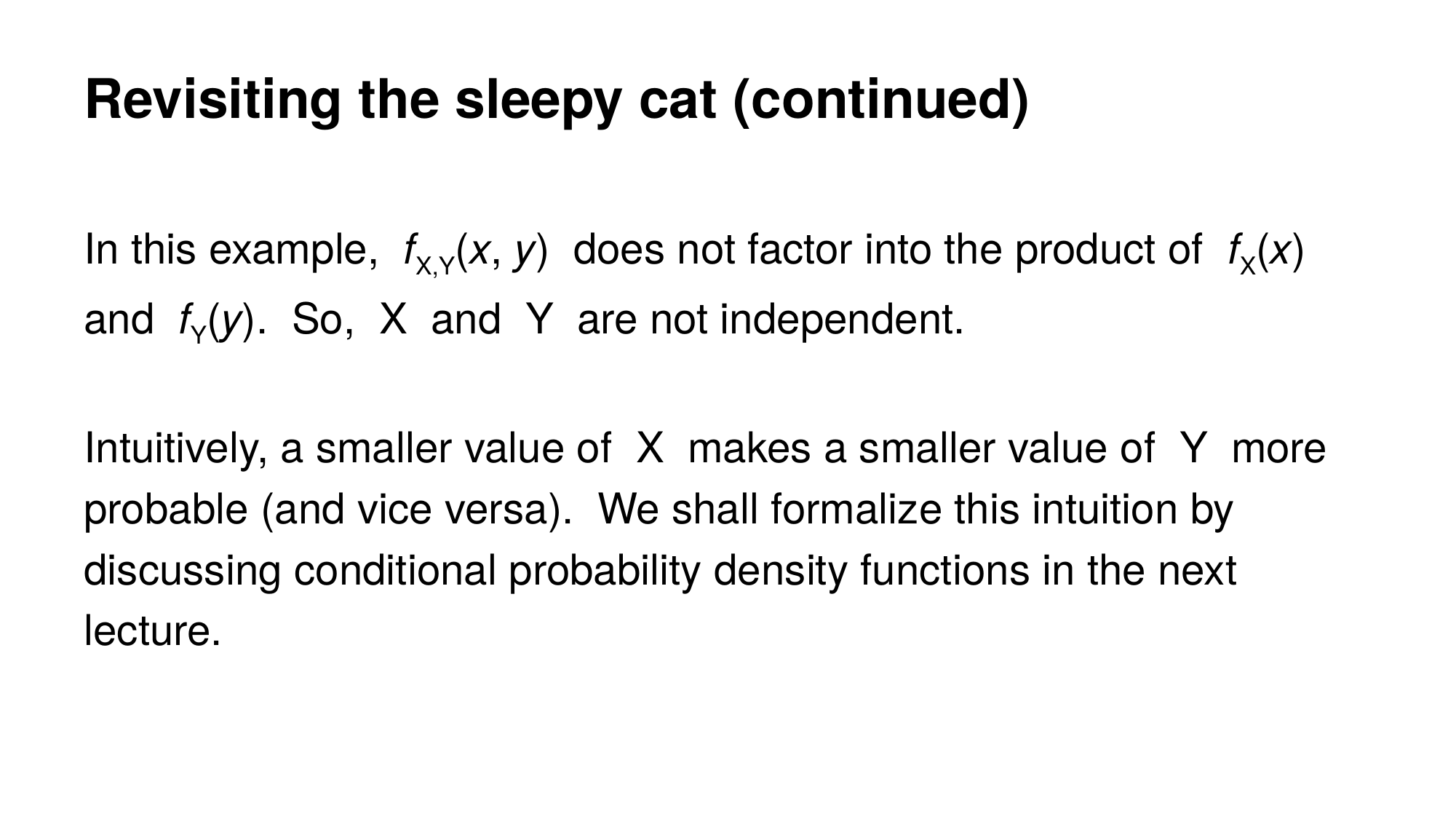

# Revisiting the sleepy cat (continued)
In this example,  fX,Y(x, y)  does not factor into the product of  fX(x)  and  fY(y).  So,  X  and  Y  are not independent.

Intuitively, a smaller value of  X  makes a smaller value of  Y  more probable (and vice versa).  We shall formalize this intuition by discussing conditional probability density functions in the next lecture.